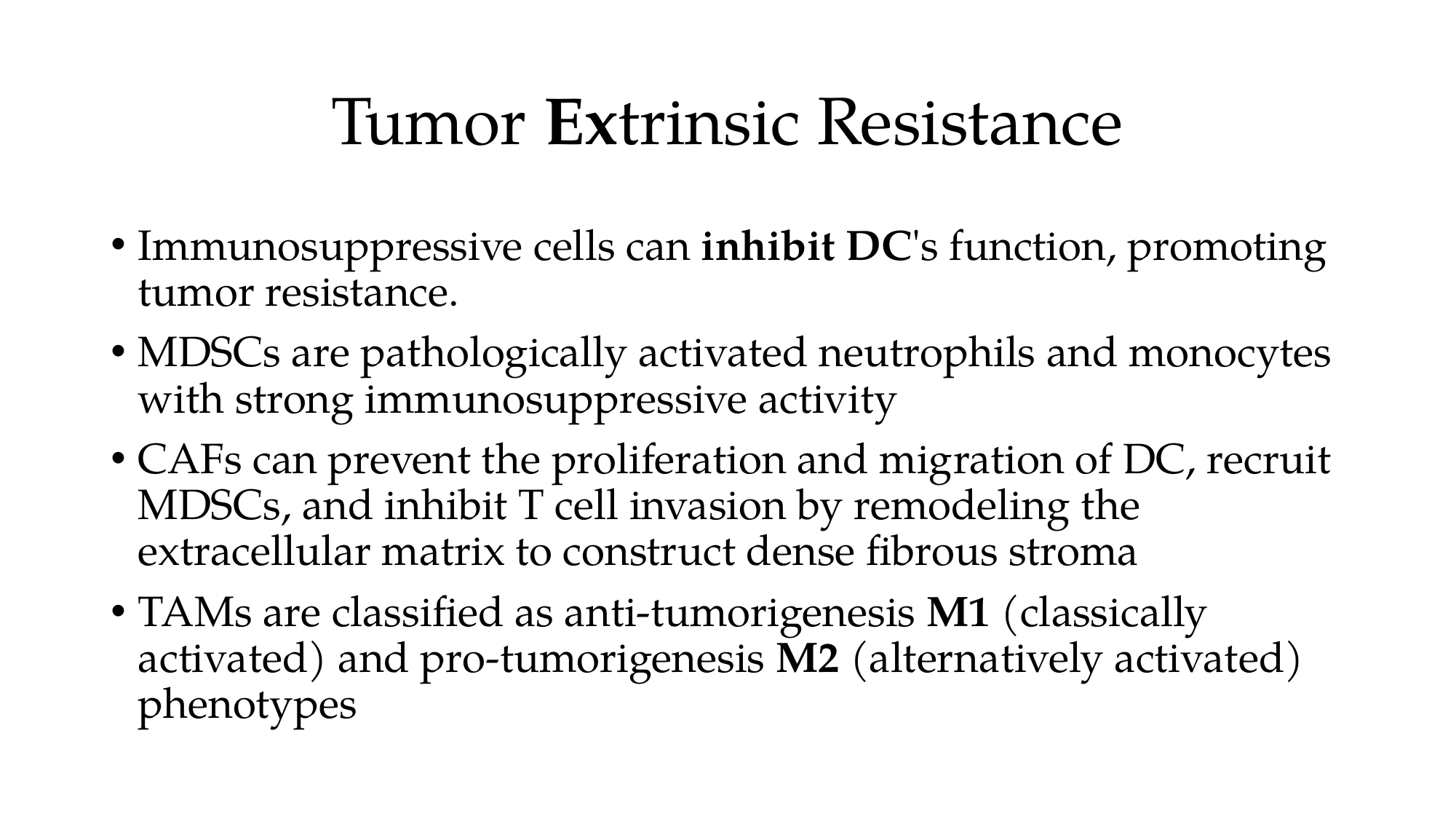

# Tumor Extrinsic Resistance
Immunosuppressive cells can inhibit DC's function, promoting tumor resistance.
MDSCs are pathologically activated neutrophils and monocytes with strong immunosuppressive activity
CAFs can prevent the proliferation and migration of DC, recruit MDSCs, and inhibit T cell invasion by remodeling the extracellular matrix to construct dense fibrous stroma
TAMs are classified as anti-tumorigenesis M1 (classically activated) and pro-tumorigenesis M2 (alternatively activated) phenotypes